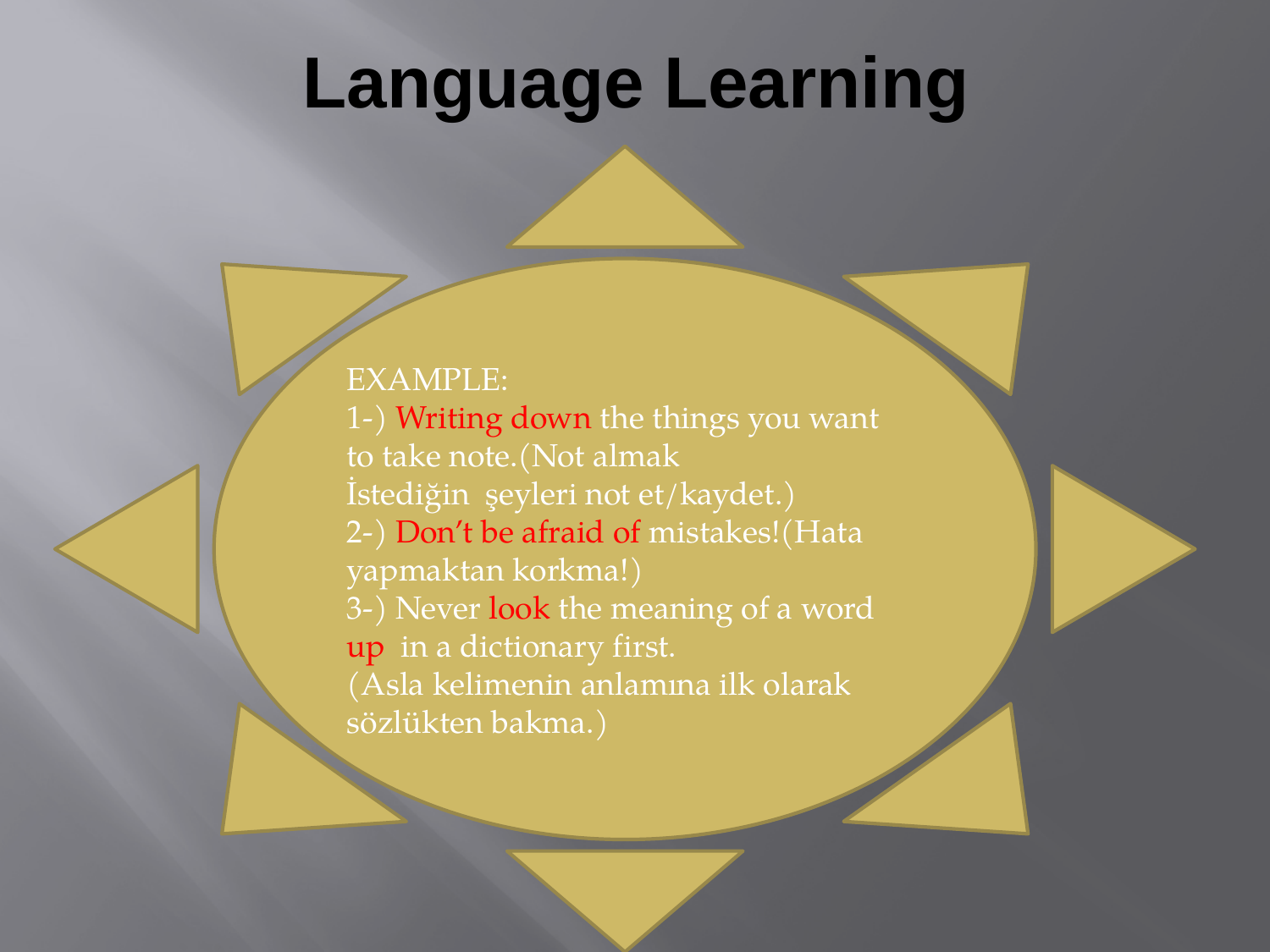

# Language Learning
EXAMPLE:
1-) Writing down the things you want to take note.(Not almak
İstediğin  şeyleri not et/kaydet.)
2-) Don’t be afraid of mistakes!(Hata yapmaktan korkma!)
3-) Never look the meaning of a word  up  in a dictionary first.
(Asla kelimenin anlamına ilk olarak sözlükten bakma.)